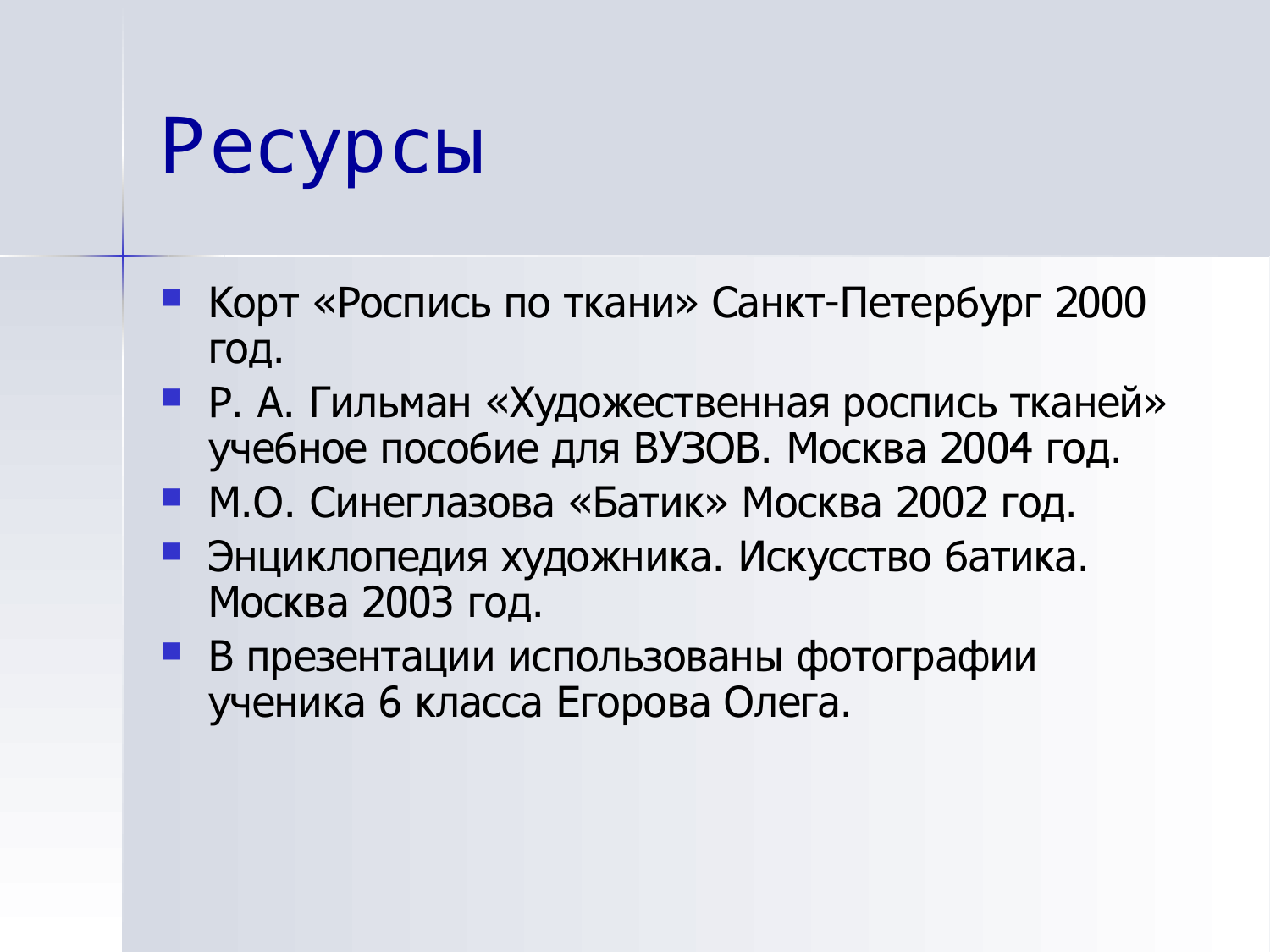

# Ресурсы
Корт «Роспись по ткани» Санкт-Петербург 2000 год.
Р. А. Гильман «Художественная роспись тканей» учебное пособие для ВУЗОВ. Москва 2004 год.
М.О. Синеглазова «Батик» Москва 2002 год.
Энциклопедия художника. Искусство батика. Москва 2003 год.
В презентации использованы фотографии ученика 6 класса Егорова Олега.